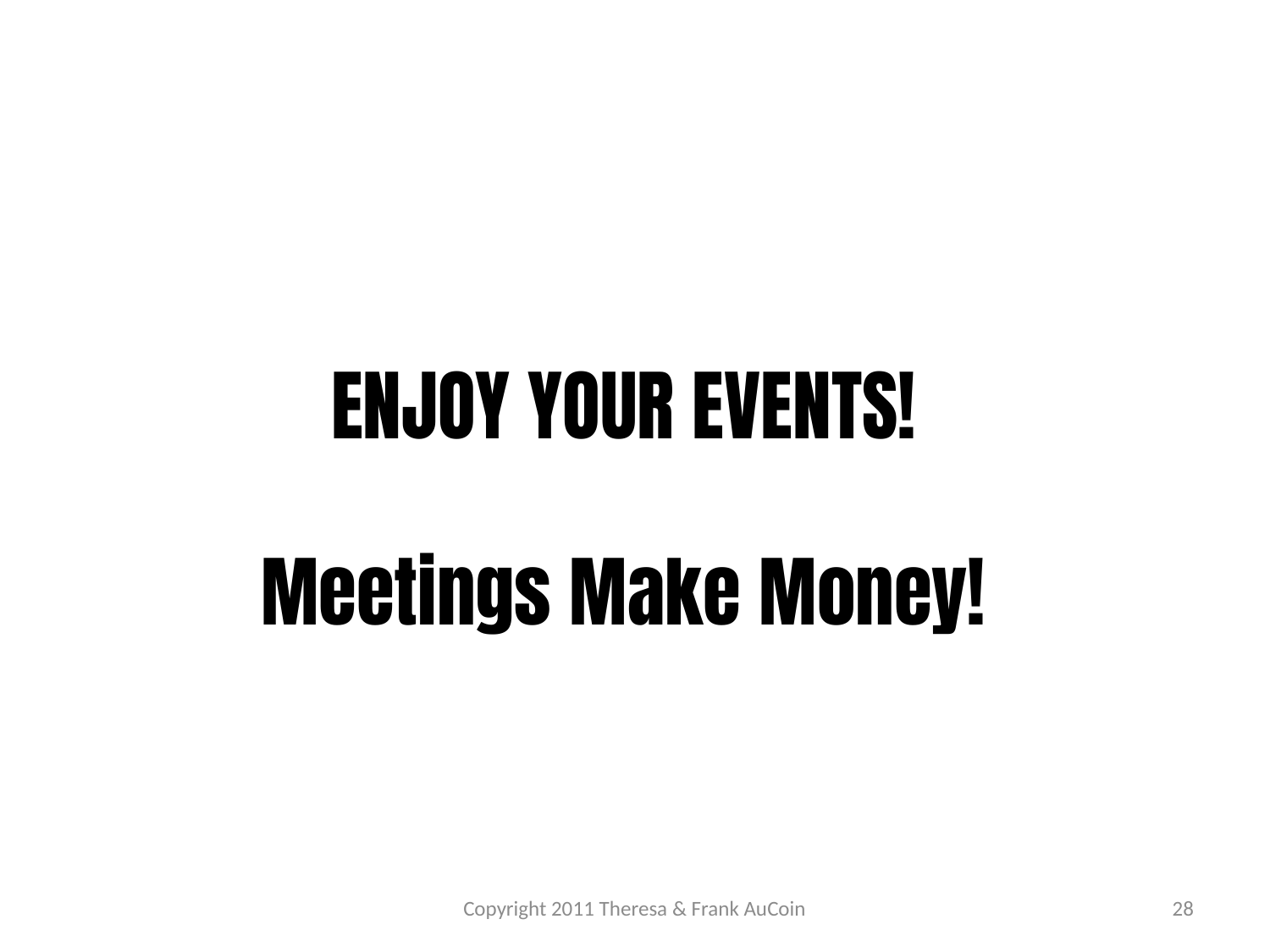

ENJOY YOUR EVENTS!

Meetings Make Money!
Copyright 2011 Theresa & Frank AuCoin
28